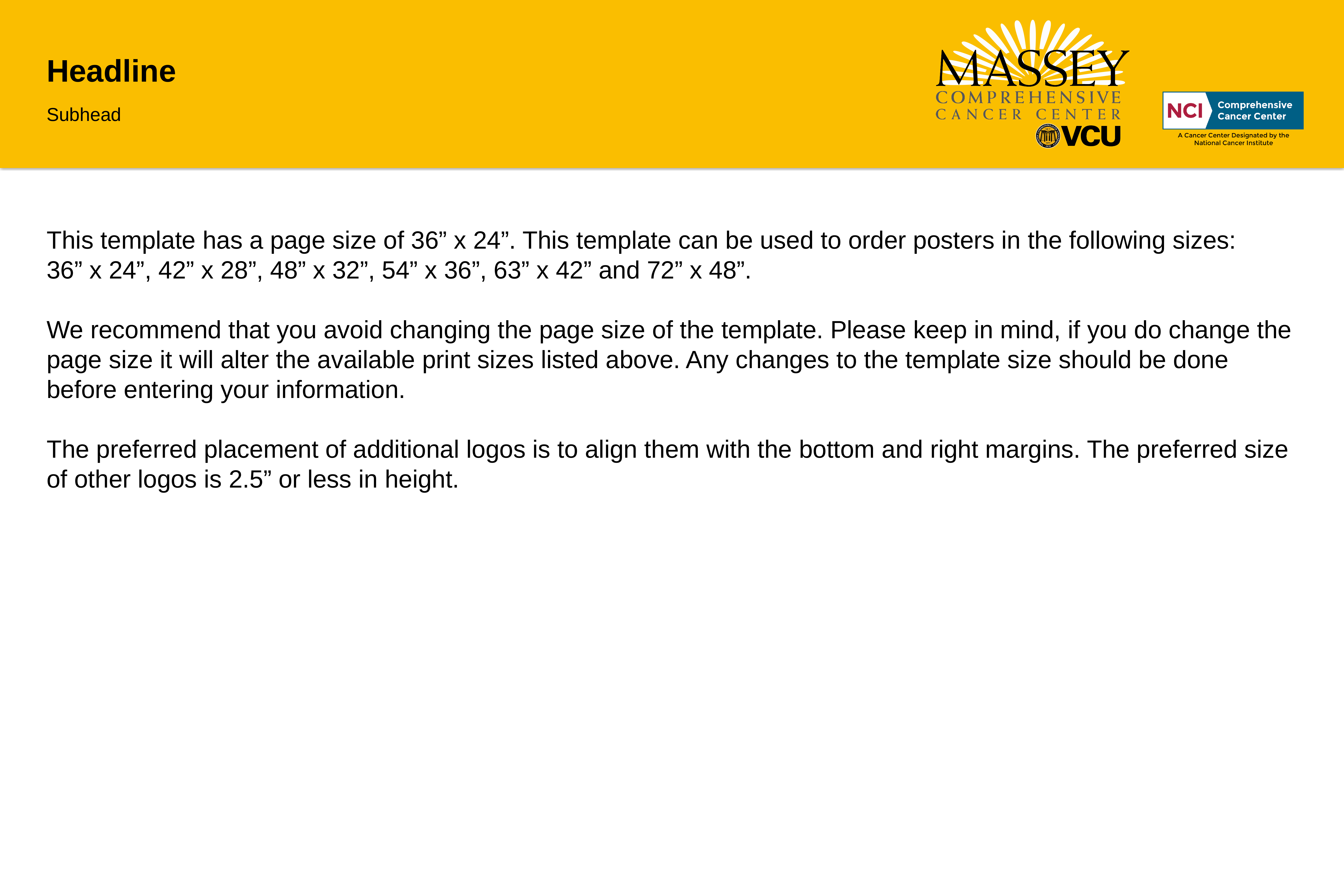

# Headline
Subhead
This template has a page size of 36” x 24”. This template can be used to order posters in the following sizes:
36” x 24”, 42” x 28”, 48” x 32”, 54” x 36”, 63” x 42” and 72” x 48”.

We recommend that you avoid changing the page size of the template. Please keep in mind, if you do change the page size it will alter the available print sizes listed above. Any changes to the template size should be done before entering your information.

The preferred placement of additional logos is to align them with the bottom and right margins. The preferred size of other logos is 2.5” or less in height.